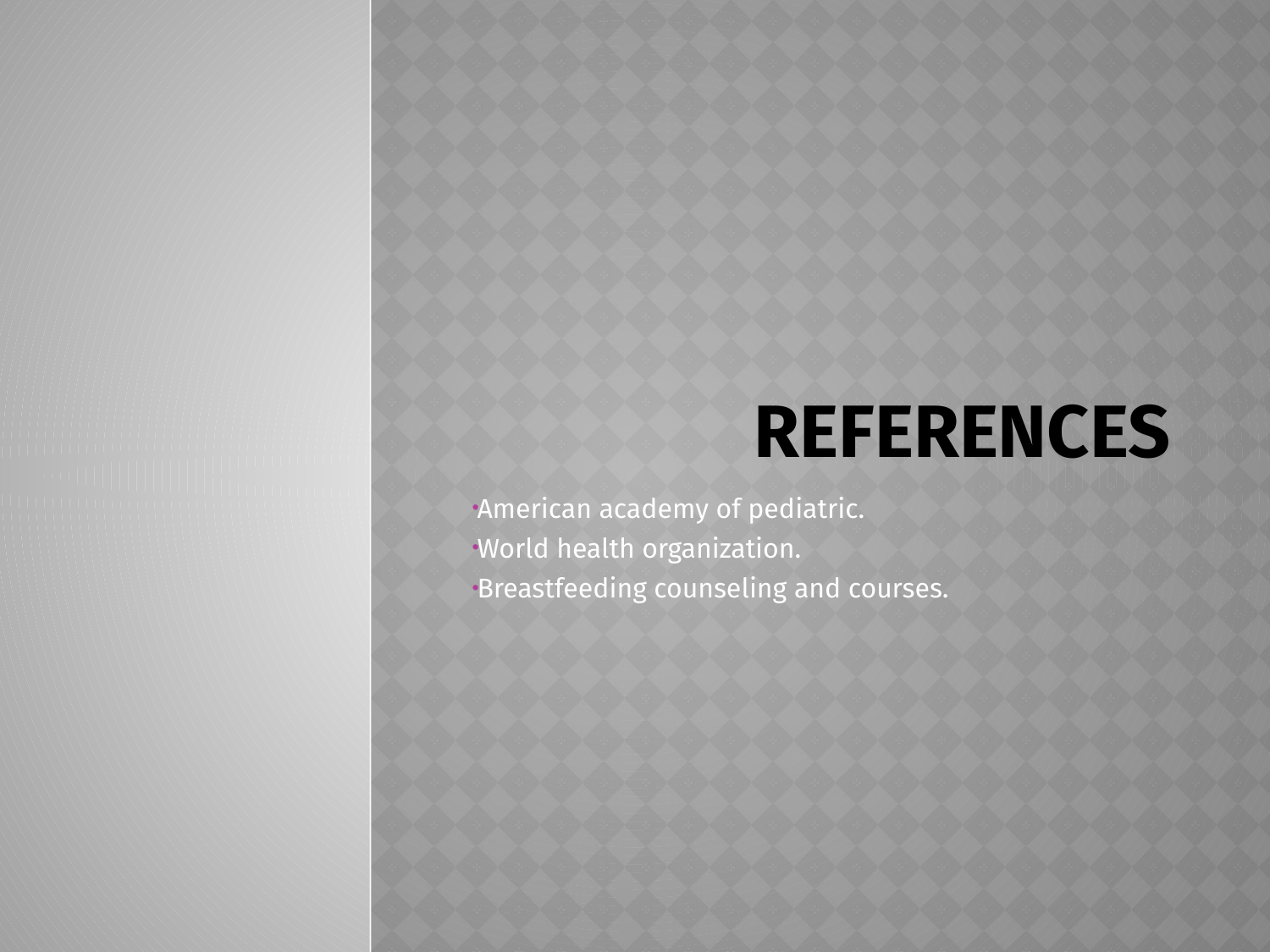

# references
American academy of pediatric.
World health organization.
Breastfeeding counseling and courses.